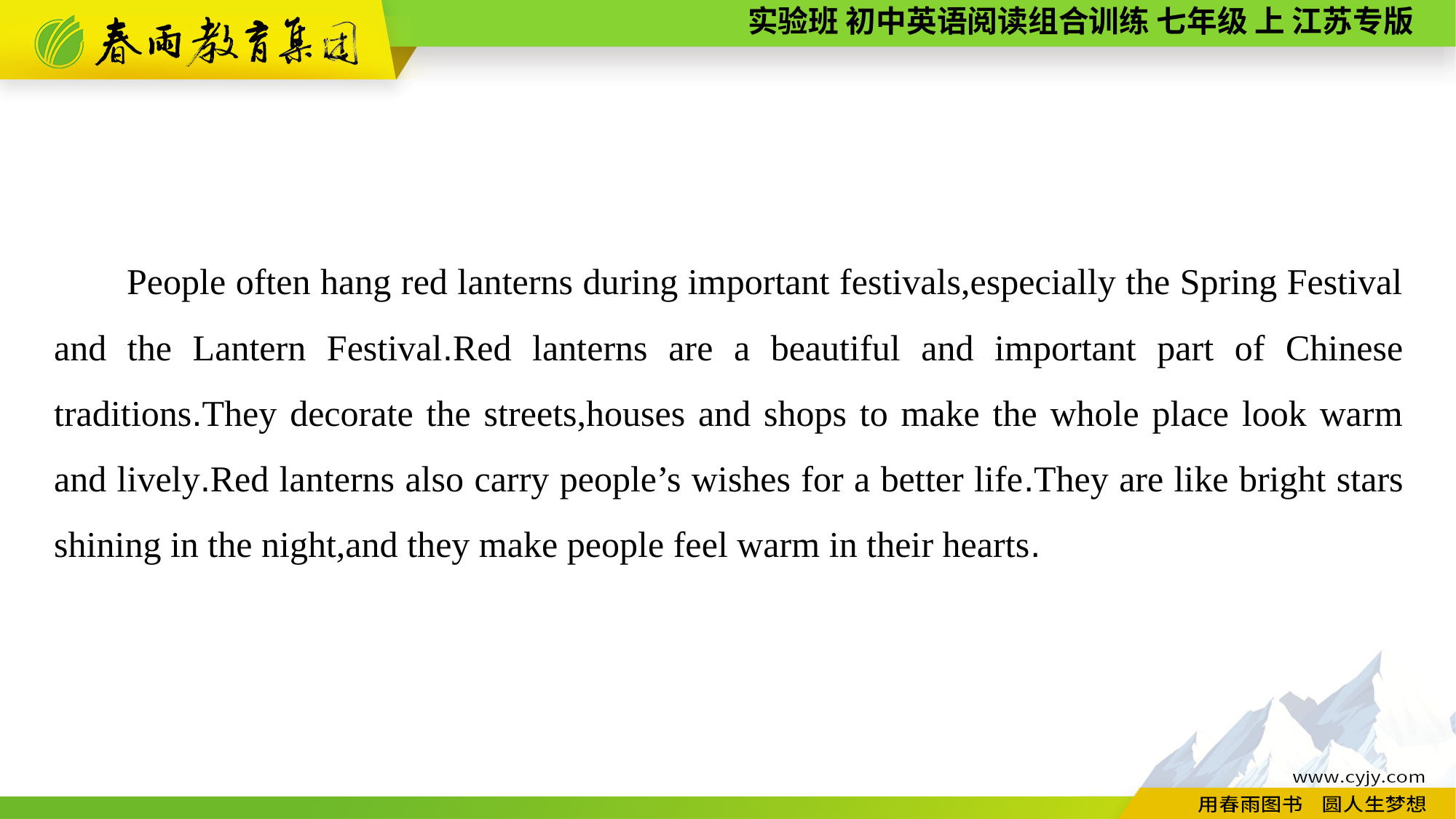

People often hang red lanterns during important festivals,especially the Spring Festival and the Lantern Festival.Red lanterns are a beautiful and important part of Chinese traditions.They decorate the streets,houses and shops to make the whole place look warm and lively.Red lanterns also carry people’s wishes for a better life.They are like bright stars shining in the night,and they make people feel warm in their hearts.